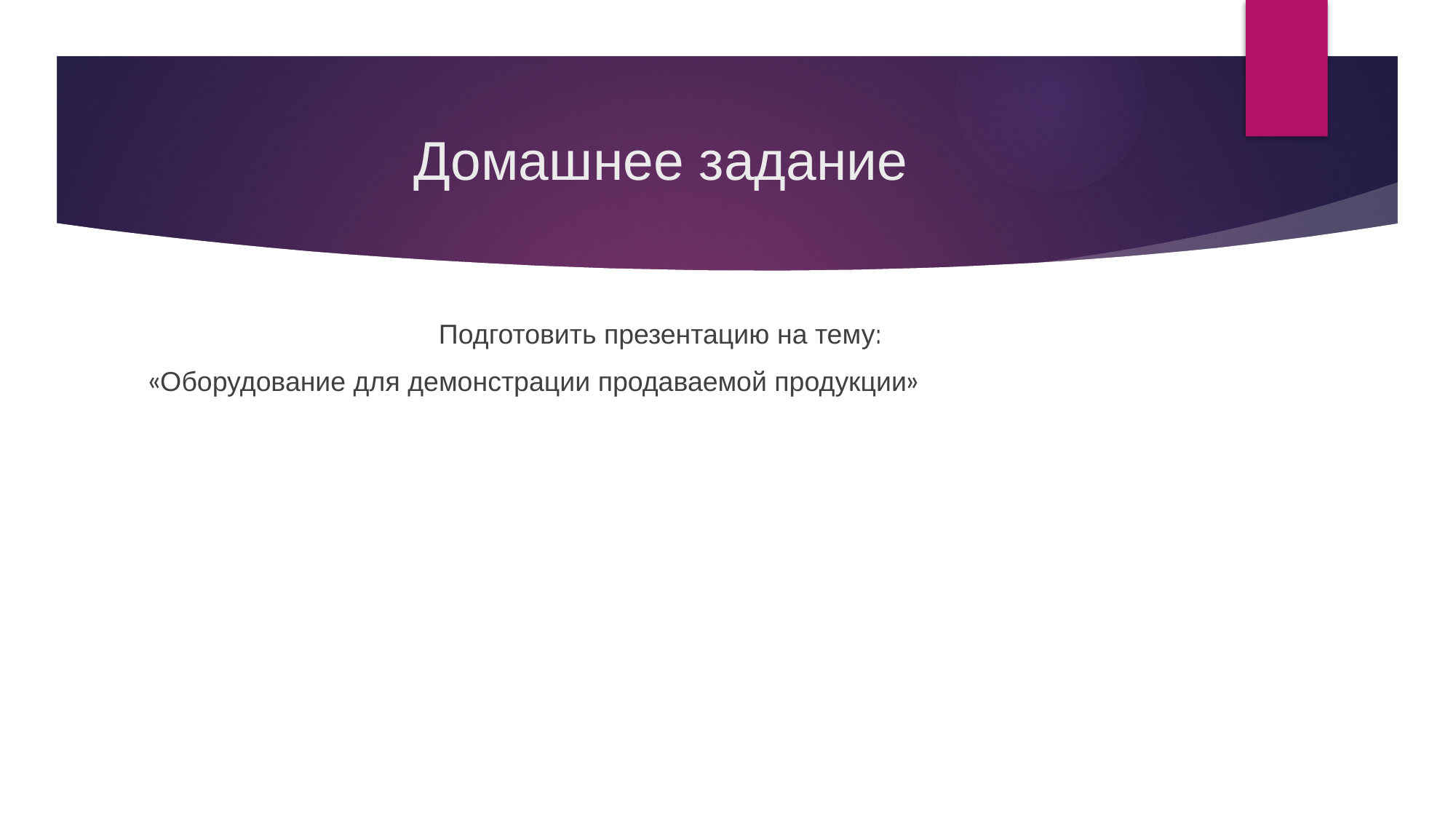

# Домашнее задание
Подготовить презентацию на тему:
«Оборудование для демонстрации продаваемой продукции»